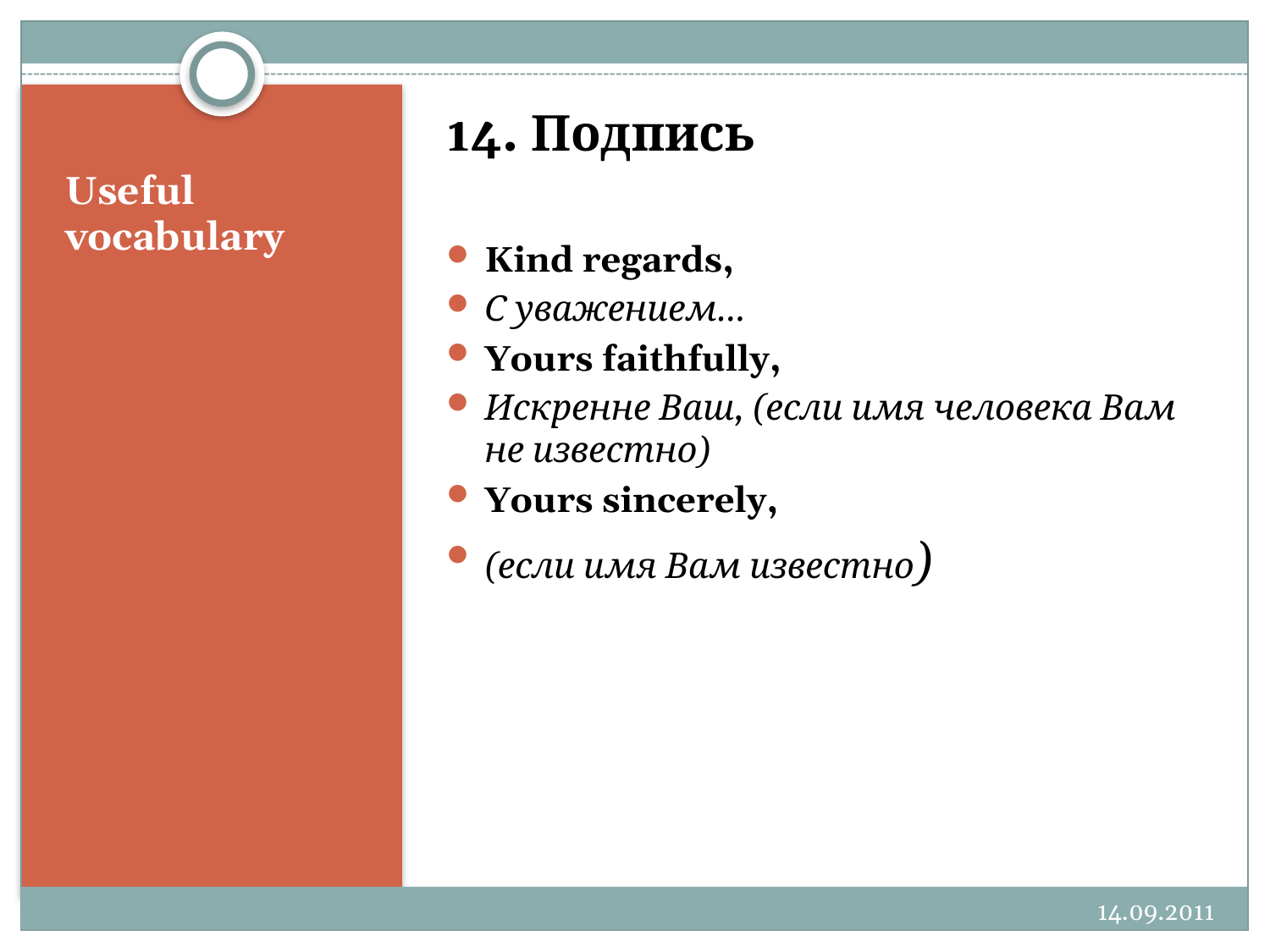

14. Подпись

Kind regards,
С уважением…
Yours faithfully,
Искренне Ваш, (если имя человека Вам не известно)
Yours sincerely,
(если имя Вам известно)

# Useful vocabulary
14.09.2011